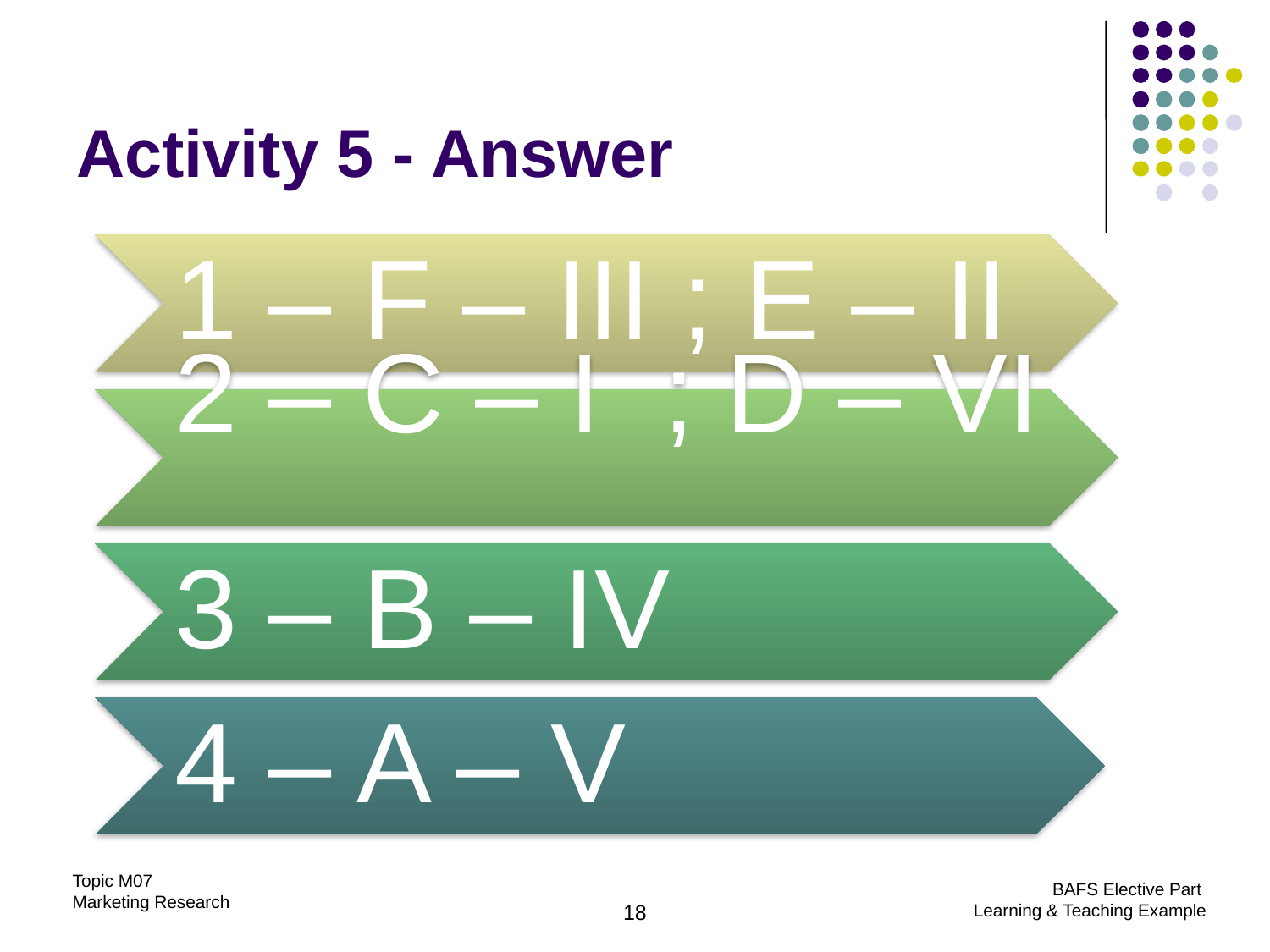

Activity 5 - Answer
1 – F – III ; E – II
2 – C – I  ; D – VI
3 – B – IV
4 – A – V

18